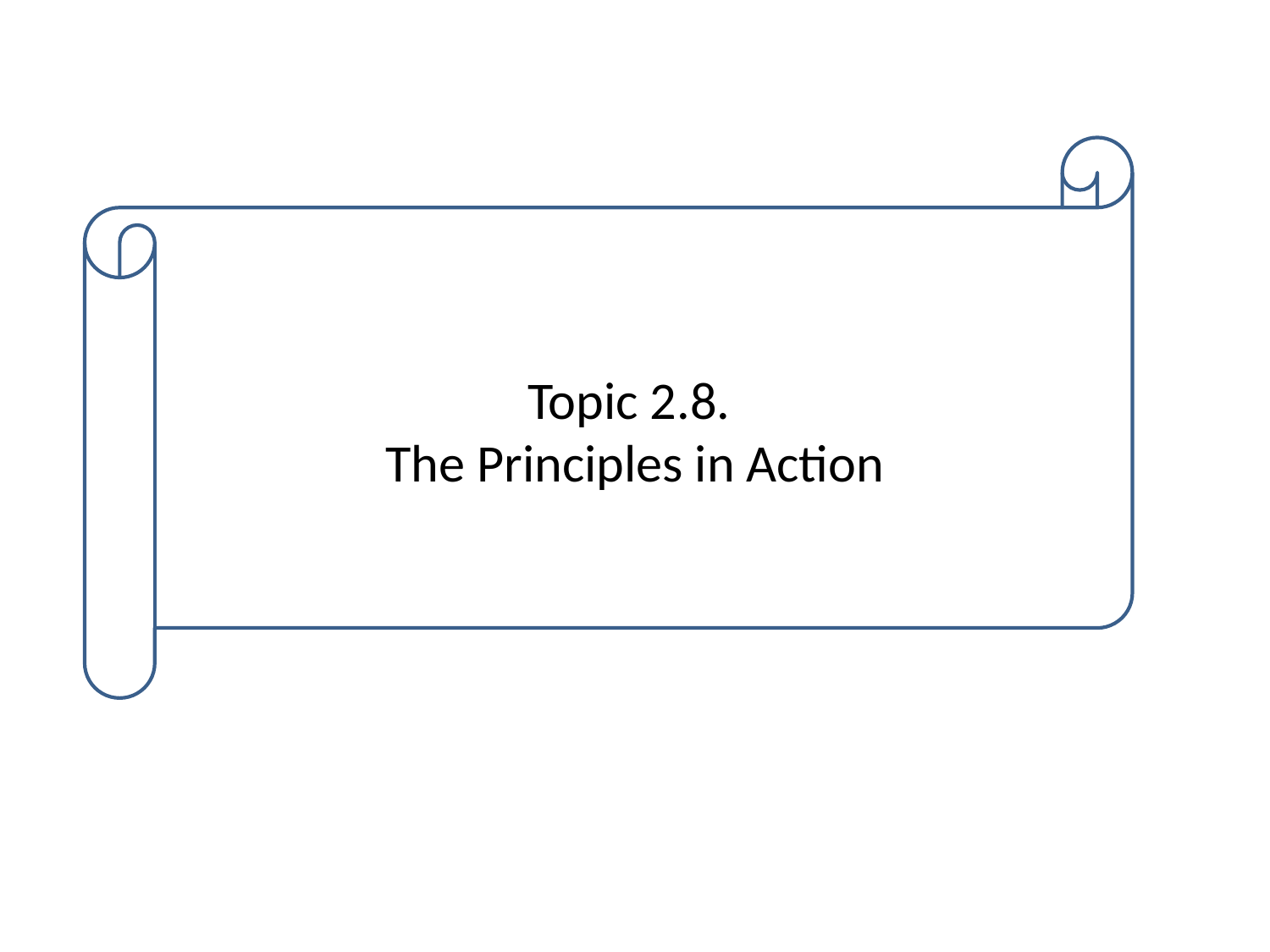

# Topic 2.8. The Principles in Action